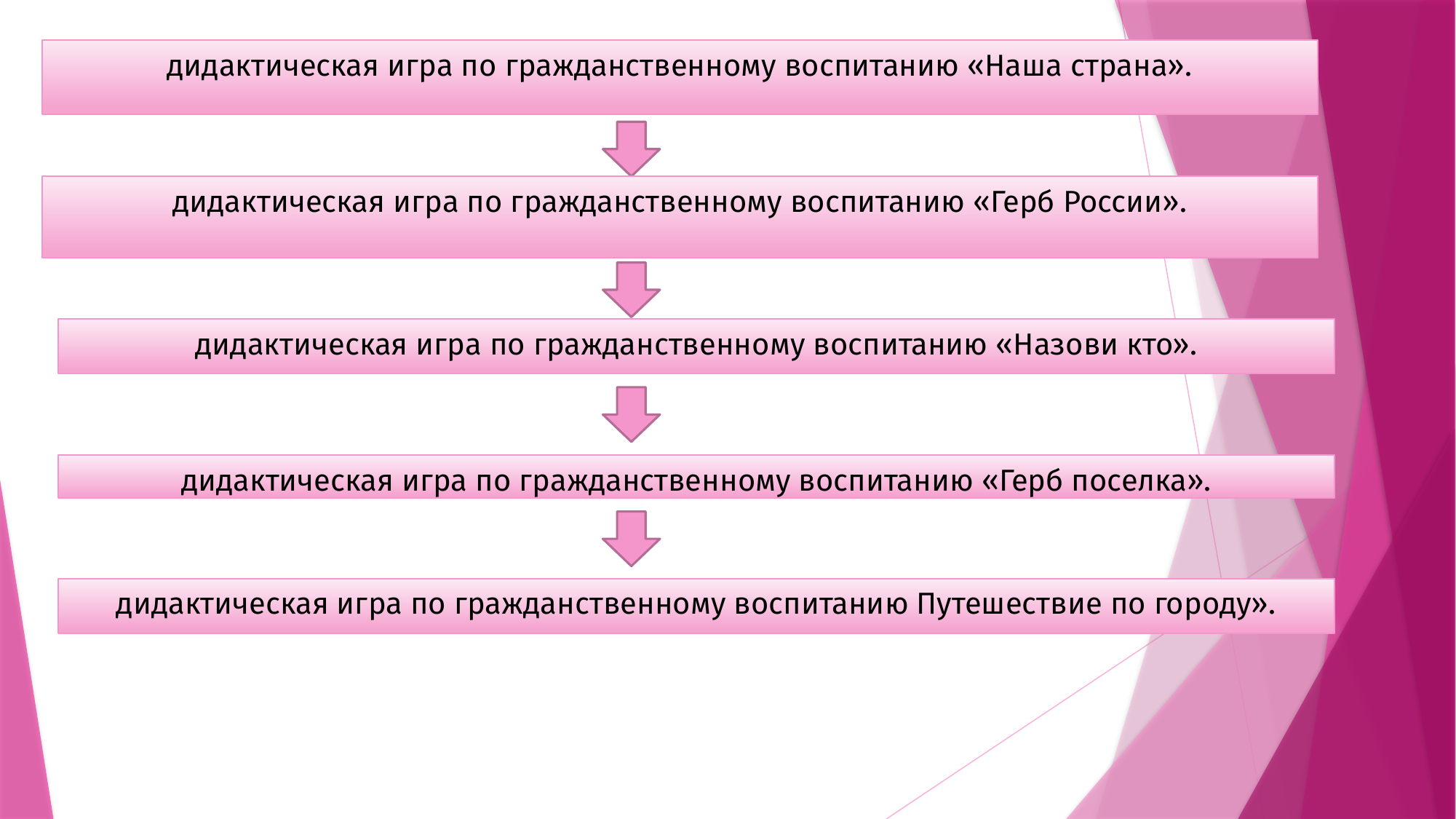

дидактическая игра по гражданственному воспитанию «Наша страна».

дидактическая игра по гражданственному воспитанию «Герб России».

дидактическая игра по гражданственному воспитанию «Назови кто».

дидактическая игра по гражданственному воспитанию «Герб поселка».

дидактическая игра по гражданственному воспитанию Путешествие по городу».